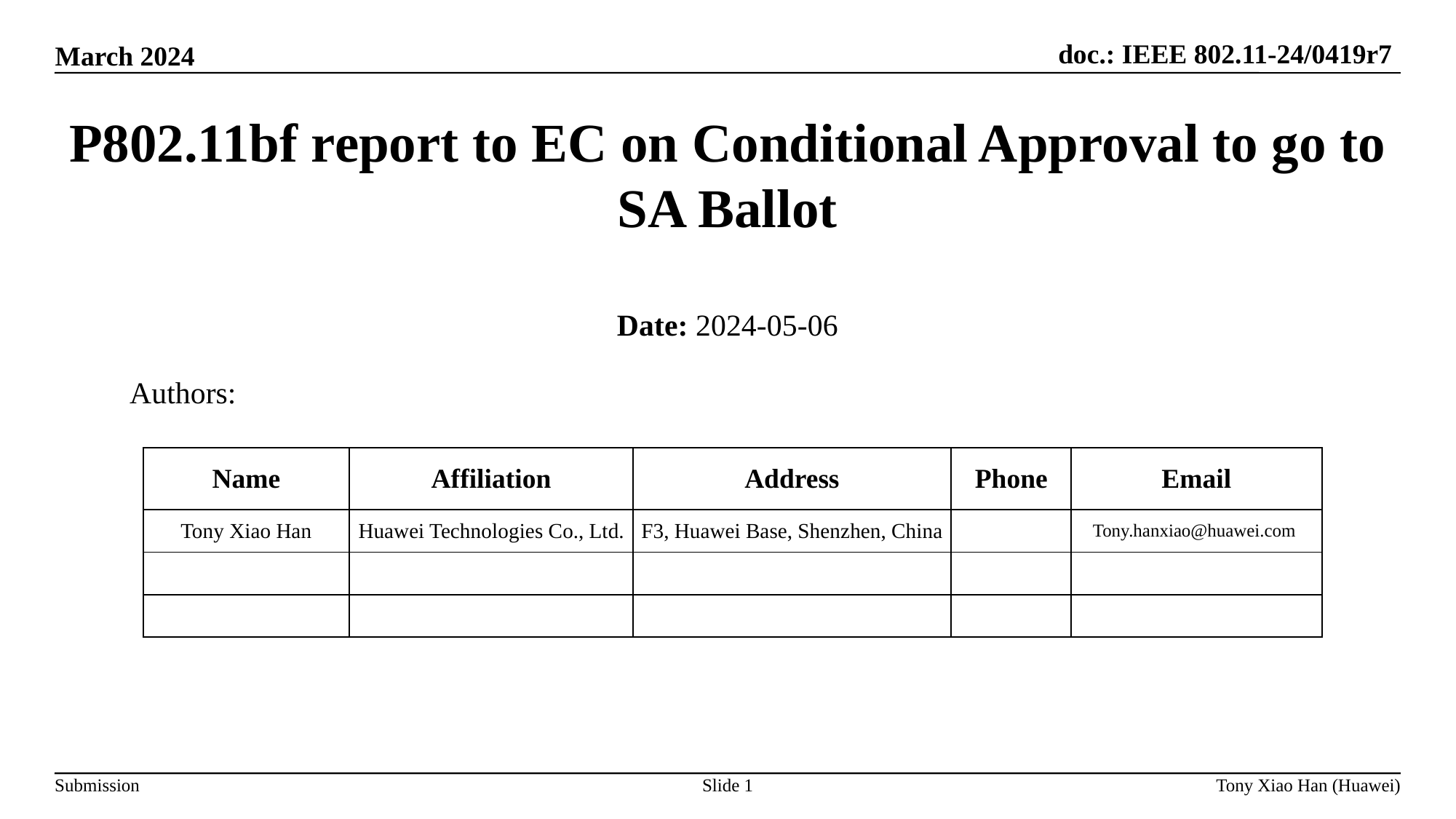

# P802.11bf report to EC on Conditional Approval to go to SA Ballot
Date: 2024-05-06
Authors:
| Name | Affiliation | Address | Phone | Email |
| --- | --- | --- | --- | --- |
| Tony Xiao Han | Huawei Technologies Co., Ltd. | F3, Huawei Base, Shenzhen, China |  | Tony.hanxiao@huawei.com |
|  |  |  |  |  |
|  |  |  |  |  |